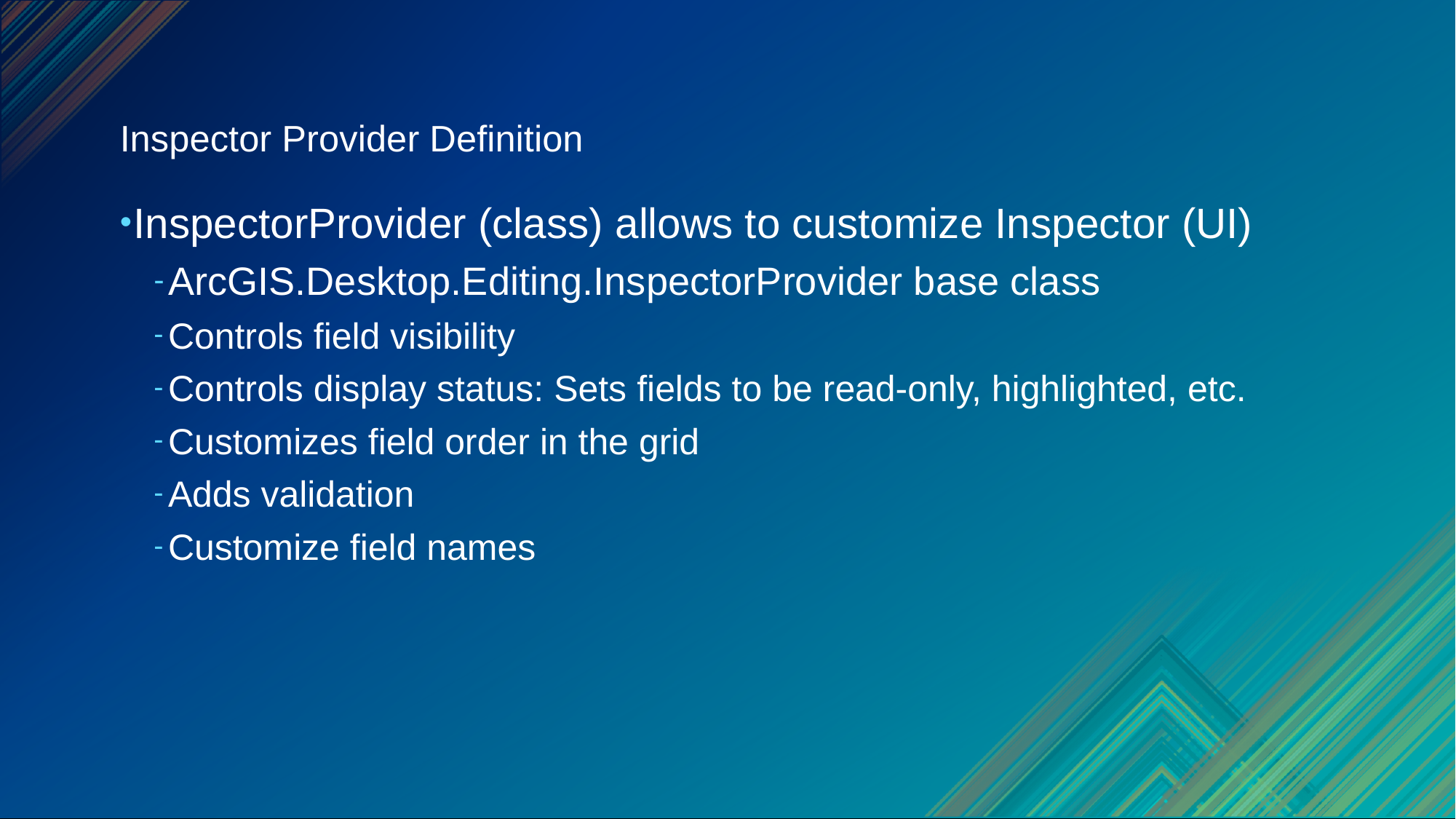

# Inspector Provider Definition
InspectorProvider (class) allows to customize Inspector (UI)
ArcGIS.Desktop.Editing.InspectorProvider base class
Controls field visibility
Controls display status: Sets fields to be read-only, highlighted, etc.
Customizes field order in the grid
Adds validation
Customize field names